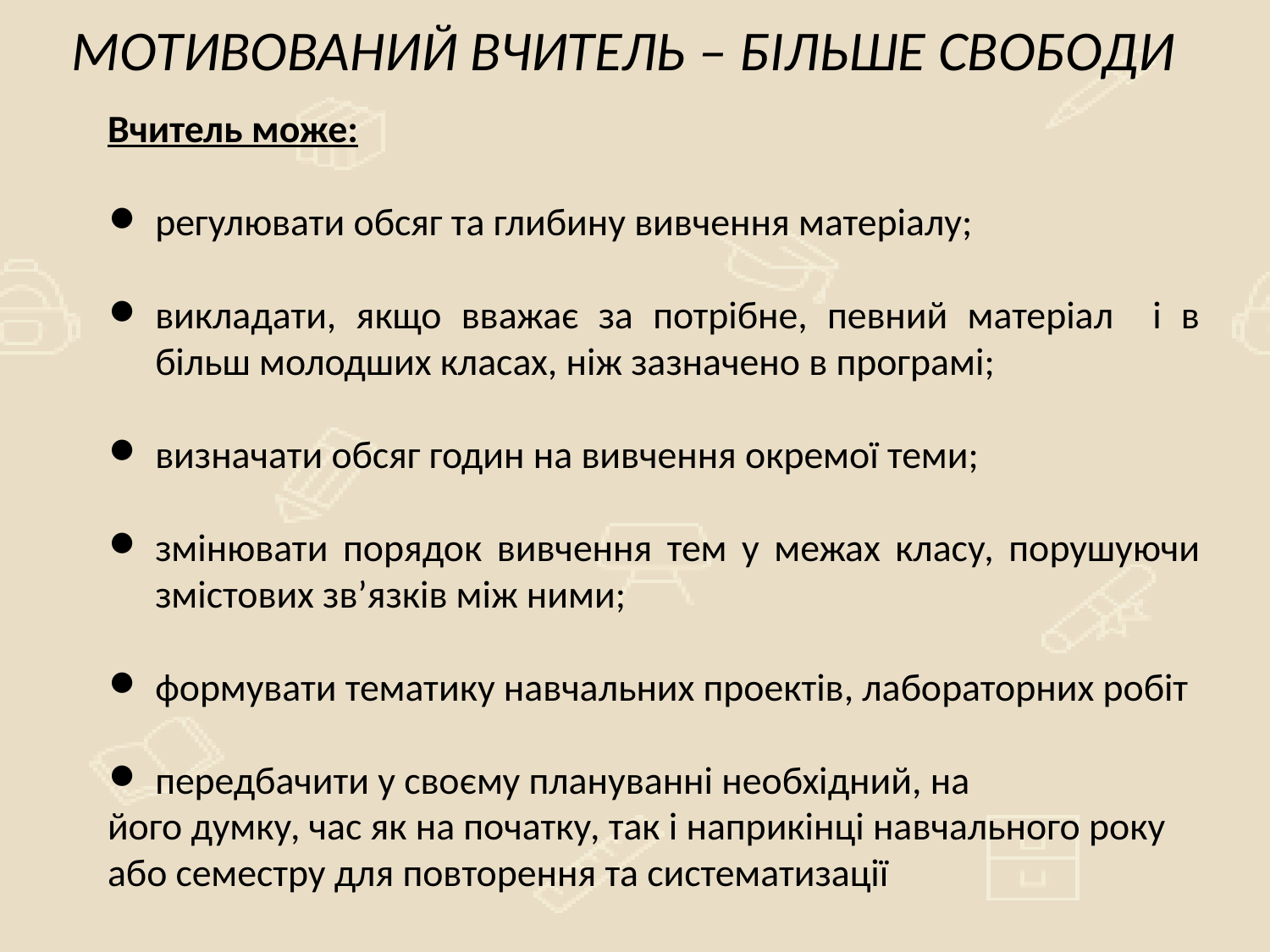

МОТИВОВАНИЙ ВЧИТЕЛЬ – БІЛЬШЕ СВОБОДИ
Вчитель може:

регулювати обсяг та глибину вивчення матеріалу;

викладати, якщо вважає за потрібне, певний матеріал  і в більш молодших класах, ніж зазначено в програмі;

визначати обсяг годин на вивчення окремої теми;

змінювати порядок вивчення тем у межах класу, порушуючи змістових зв’язків між ними;

формувати тематику навчальних проектів, лабораторних робіт

передбачити у своєму плануванні необхідний, на
його думку, час як на початку, так і наприкінці навчального року або семестру для повторення та систематизації